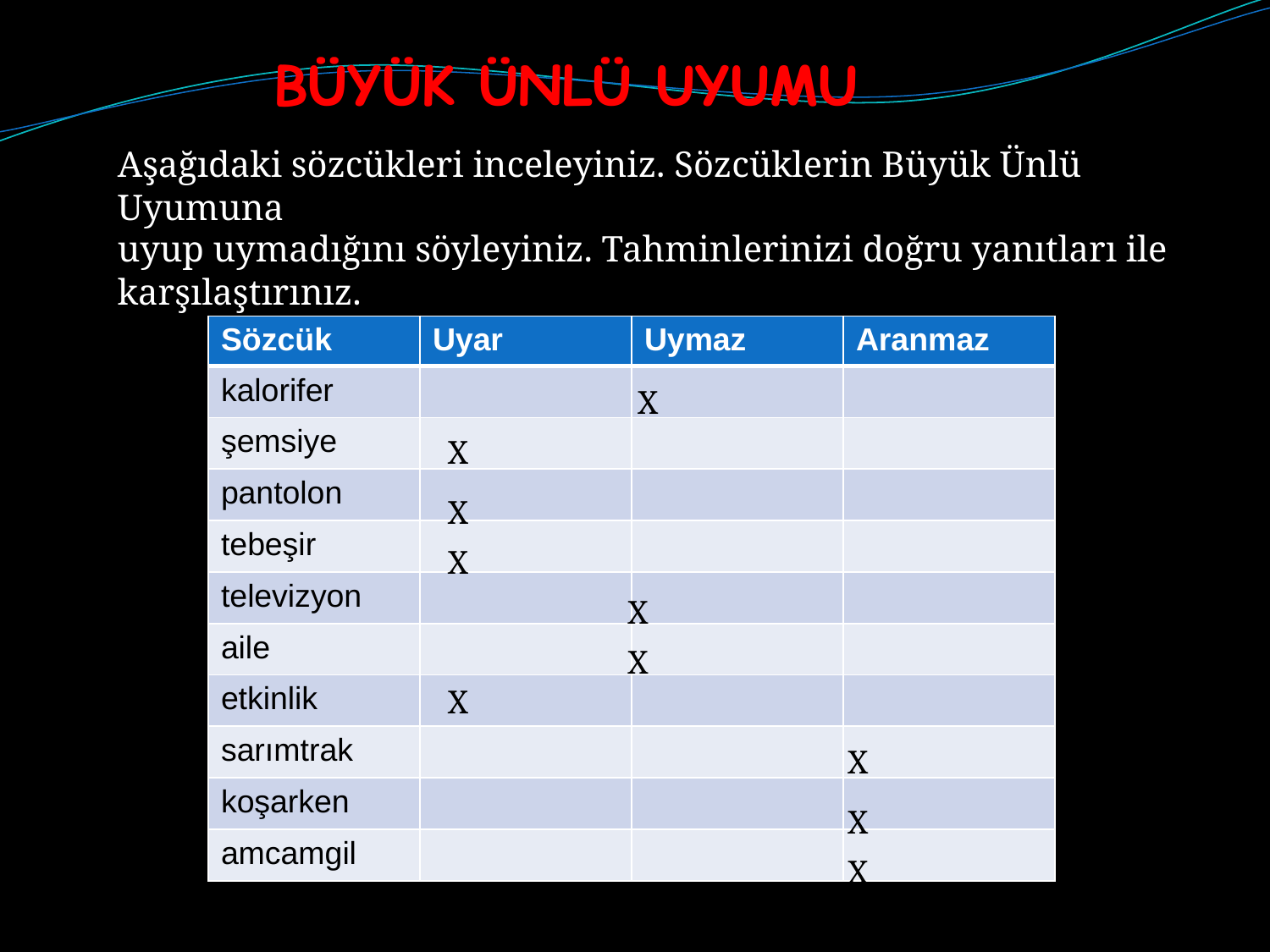

# BÜYÜK ÜNLÜ UYUMU
Aşağıdaki sözcükleri inceleyiniz. Sözcüklerin Büyük Ünlü Uyumuna
uyup uymadığını söyleyiniz. Tahminlerinizi doğru yanıtları ile
karşılaştırınız.
| Sözcük | Uyar | Uymaz | Aranmaz |
| --- | --- | --- | --- |
| kalorifer |  |  |  |
| şemsiye |  |  |  |
| pantolon |  |  |  |
| tebeşir |  |  |  |
| televizyon |  |  |  |
| aile |  |  |  |
| etkinlik |  |  |  |
| sarımtrak |  |  |  |
| koşarken |  |  |  |
| amcamgil |  |  |  |
X
X
X
X
X
X
X
X
X
X